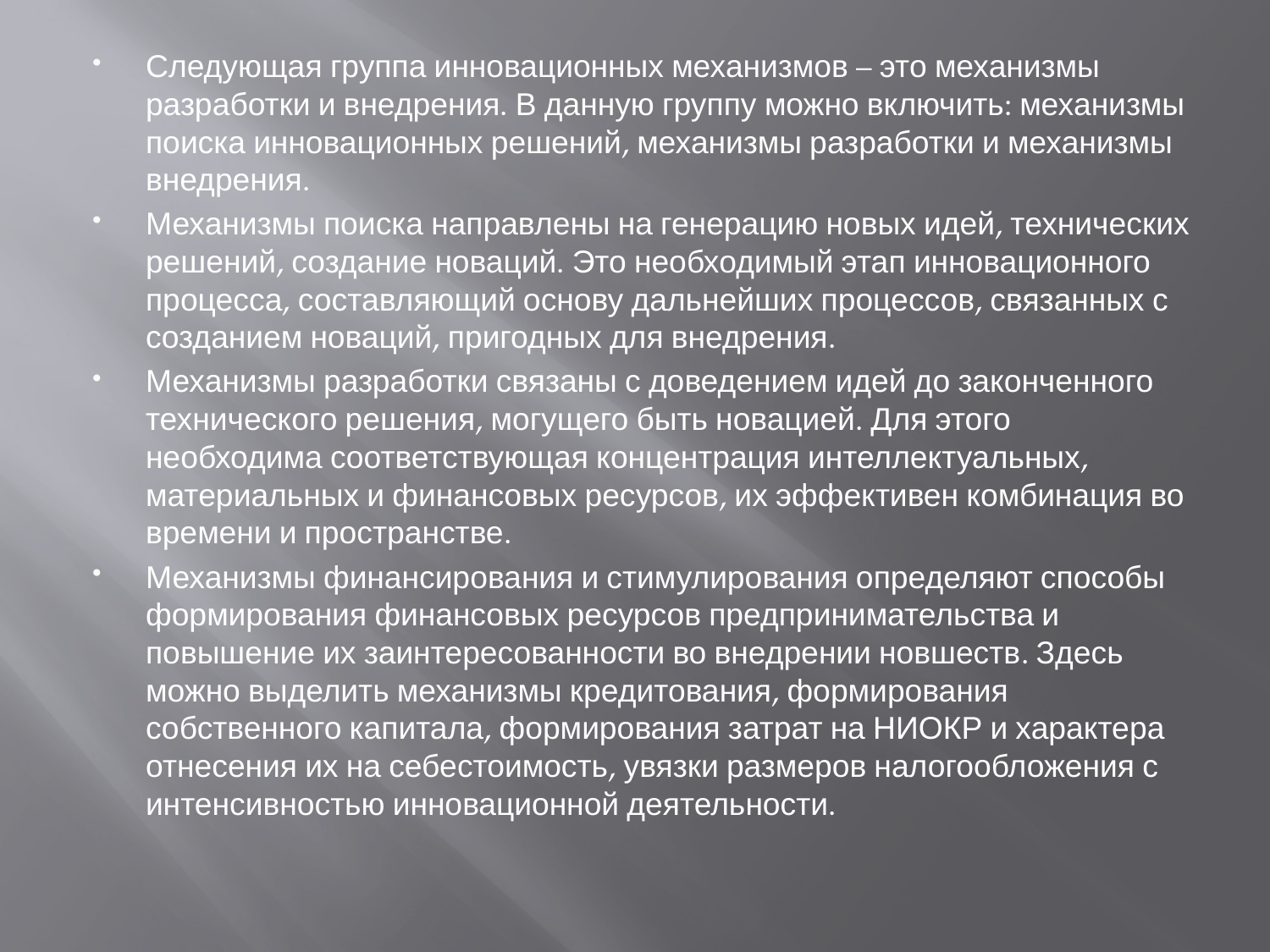

#
Следующая группа инновационных механизмов – это механизмы разработки и внедрения. В данную группу можно включить: механизмы поиска инновационных решений, механизмы разработки и механизмы внедрения.
Механизмы поиска направлены на генерацию новых идей, технических решений, создание новаций. Это необходимый этап инновационного процесса, составляющий основу дальнейших процессов, связанных с созданием новаций, пригодных для внедрения.
Механизмы разработки связаны с доведением идей до законченного технического решения, могущего быть новацией. Для этого необходима соответствующая концентрация интеллектуальных, материальных и финансовых ресурсов, их эффективен комбинация во времени и пространстве.
Механизмы финансирования и стимулирования определяют способы формирования финансовых ресурсов предпринимательства и повышение их заинтересованности во внедрении новшеств. Здесь можно выделить механизмы кредитования, формирования собственного капитала, формирования затрат на НИОКР и характера отнесения их на себестоимость, увязки размеров налогообложения с интенсивностью инновационной деятельности.